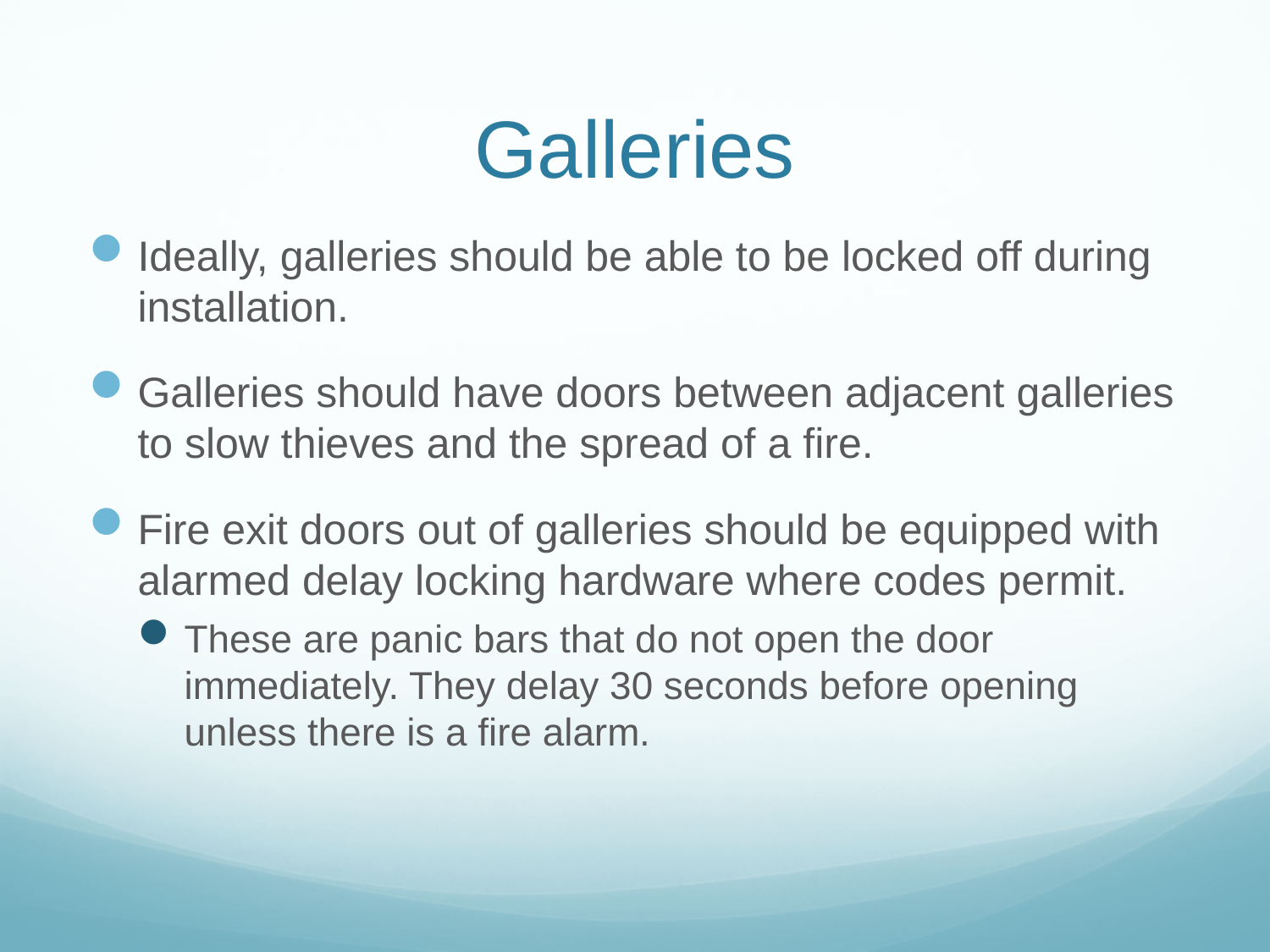

# Galleries
Ideally, galleries should be able to be locked off during installation.
Galleries should have doors between adjacent galleries to slow thieves and the spread of a fire.
Fire exit doors out of galleries should be equipped with alarmed delay locking hardware where codes permit.
These are panic bars that do not open the door immediately. They delay 30 seconds before opening unless there is a fire alarm.